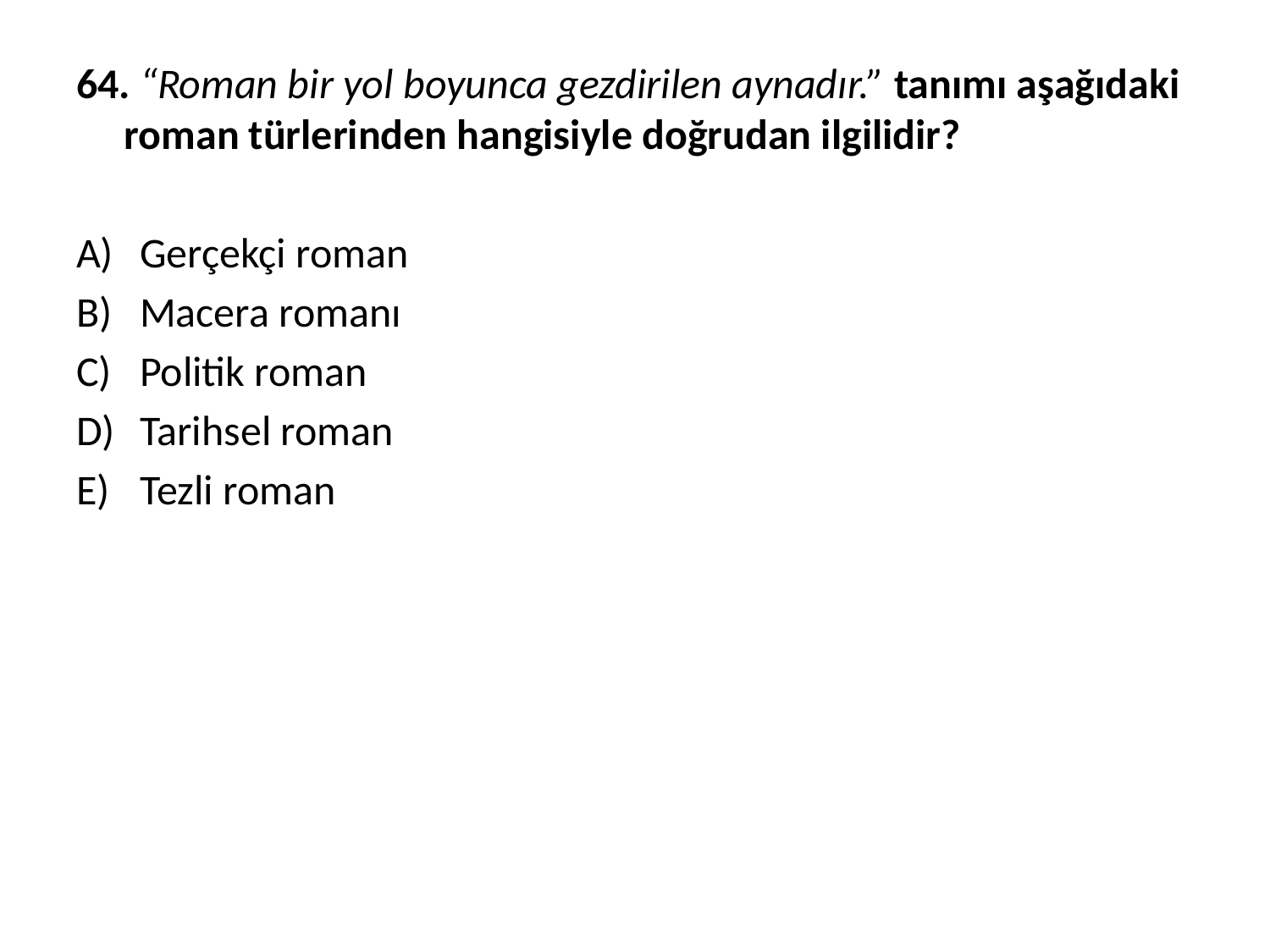

64. “Roman bir yol boyunca gezdirilen aynadır.” tanımı aşağıdaki roman türlerinden hangisiyle doğrudan ilgilidir?

Gerçekçi roman
Macera romanı
Politik roman
Tarihsel roman
Tezli roman